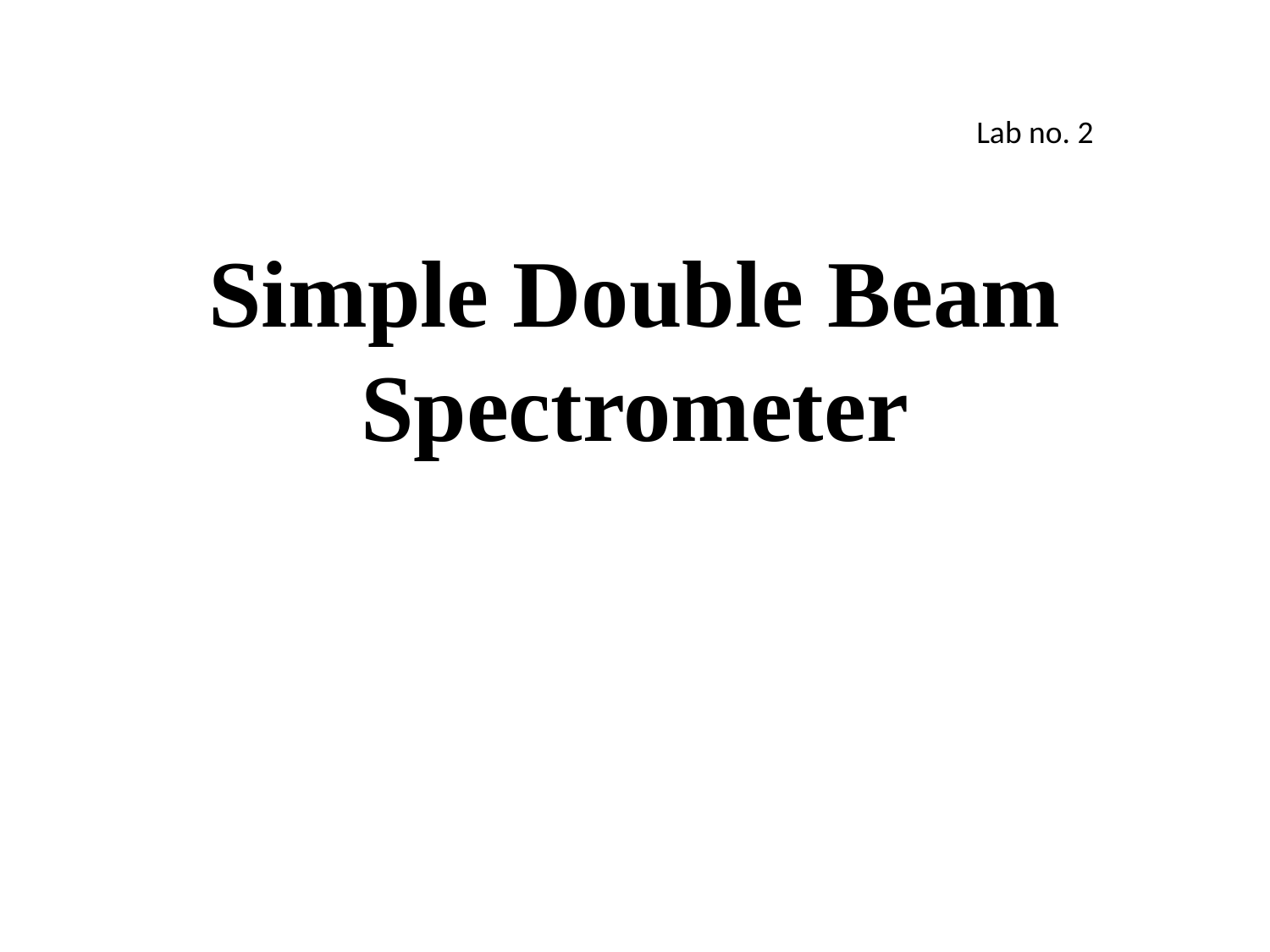

Lab no. 2
# Simple Double Beam Spectrometer